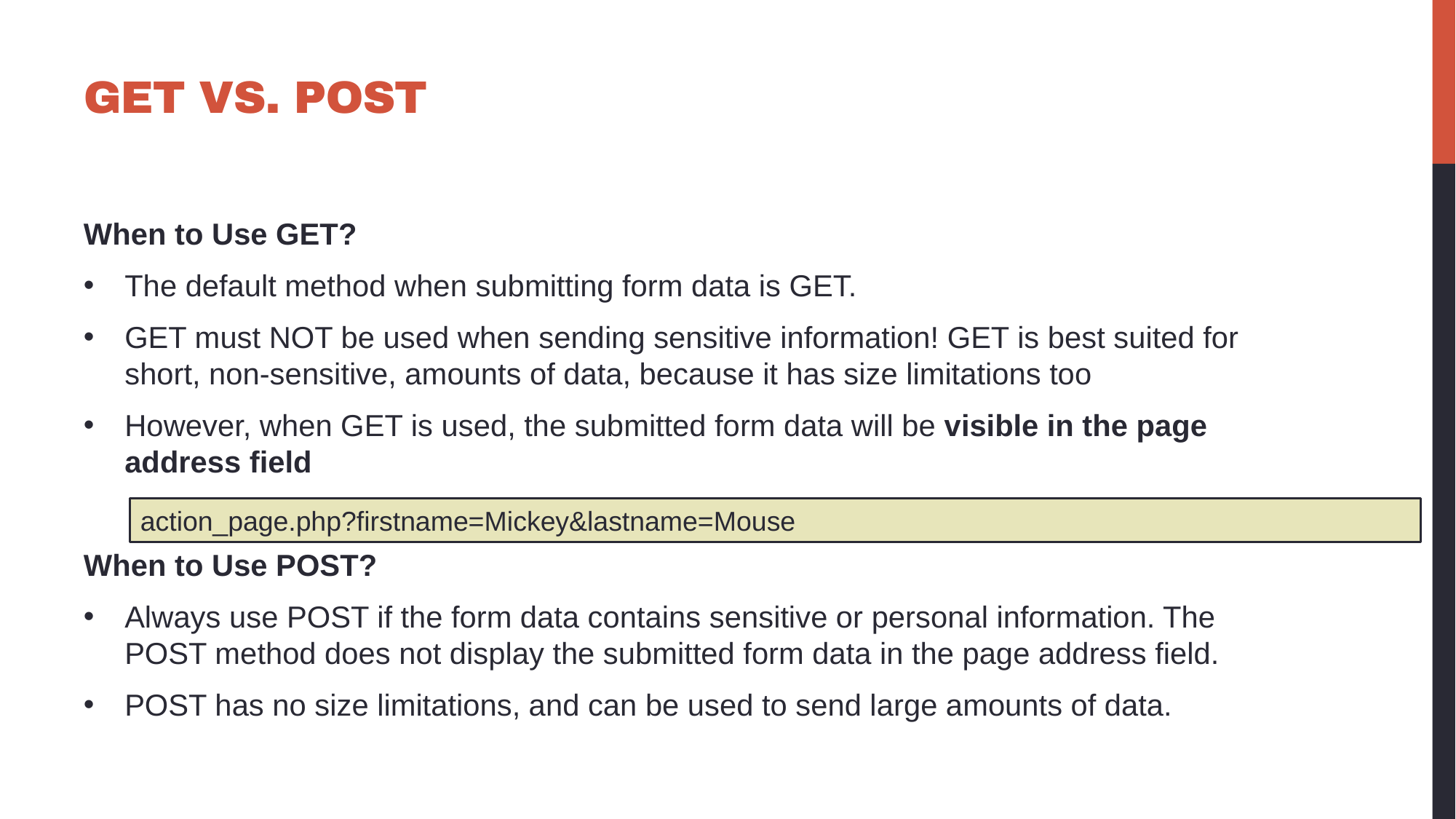

# GET VS. POST
When to Use GET?
The default method when submitting form data is GET.
GET must NOT be used when sending sensitive information! GET is best suited for short, non-sensitive, amounts of data, because it has size limitations too
However, when GET is used, the submitted form data will be visible in the page address field

When to Use POST?
Always use POST if the form data contains sensitive or personal information. The POST method does not display the submitted form data in the page address field.
POST has no size limitations, and can be used to send large amounts of data.

action_page.php?firstname=Mickey&lastname=Mouse